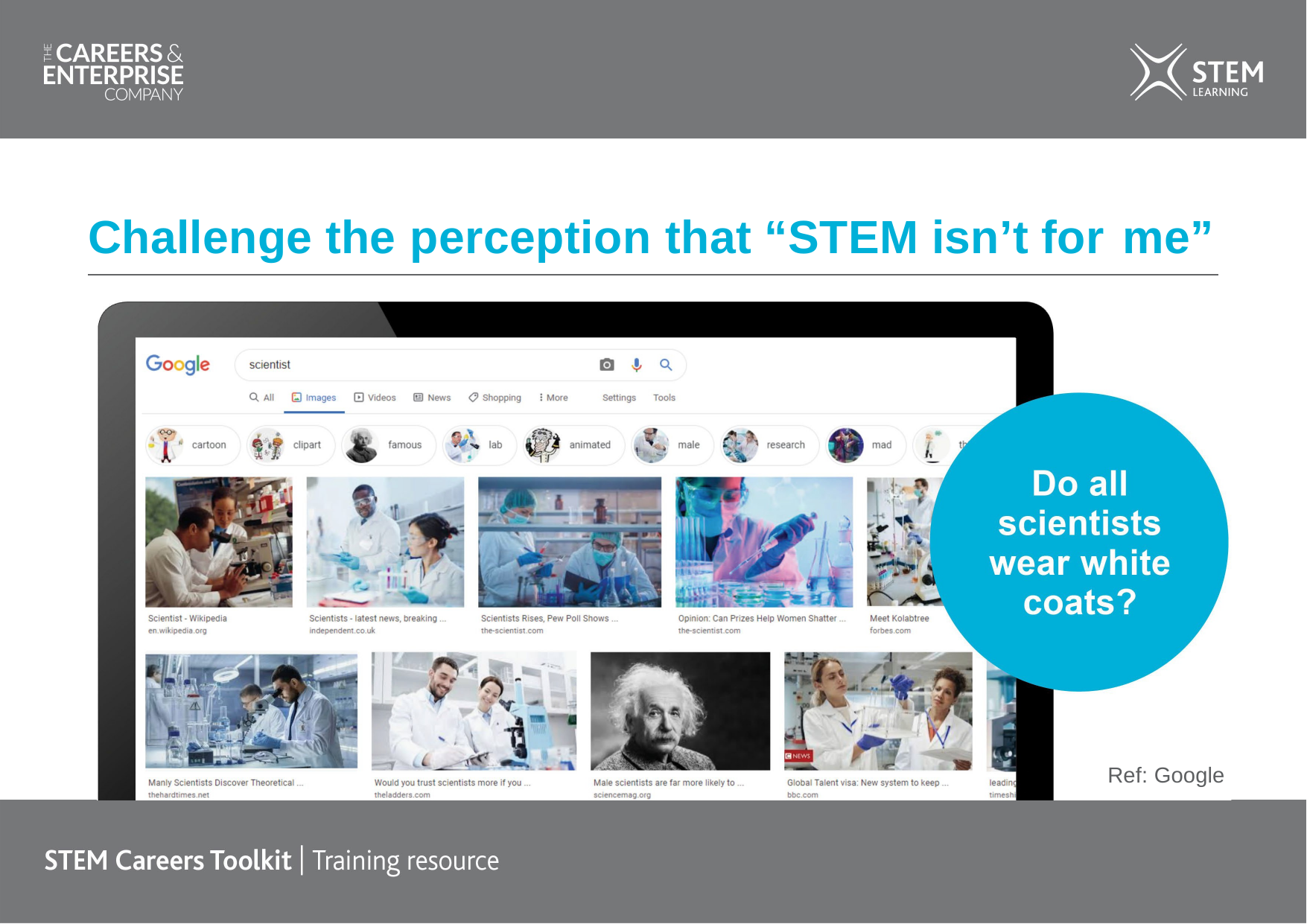

# Challenge the perception that “STEM isn’t for me”

Ref: Google